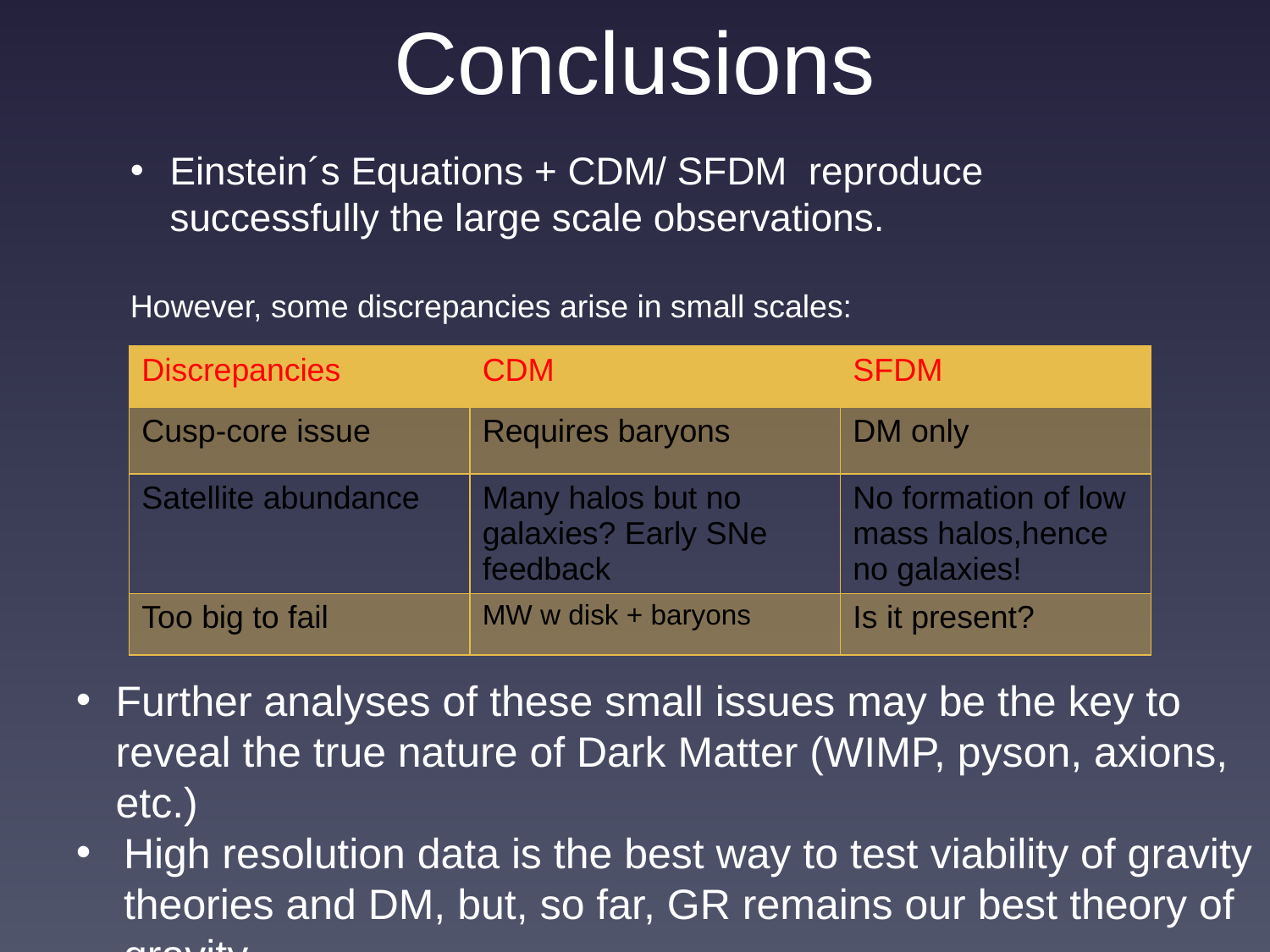

# Conclusions
Einstein´s Equations + CDM/ SFDM  reproduce successfully the large scale observations.

However, some discrepancies arise in small scales:
| Discrepancies | CDM | SFDM |
| --- | --- | --- |
| Cusp-core issue | Requires baryons | DM only |
| Satellite abundance | Many halos but no galaxies? Early SNe feedback | No formation of low mass halos,hence no galaxies! |
| Too big to fail | MW w disk + baryons | Is it present? |
Further analyses of these small issues may be the key to reveal the true nature of Dark Matter (WIMP, pyson, axions, etc.)
High resolution data is the best way to test viability of gravity theories and DM, but, so far, GR remains our best theory of gravity.